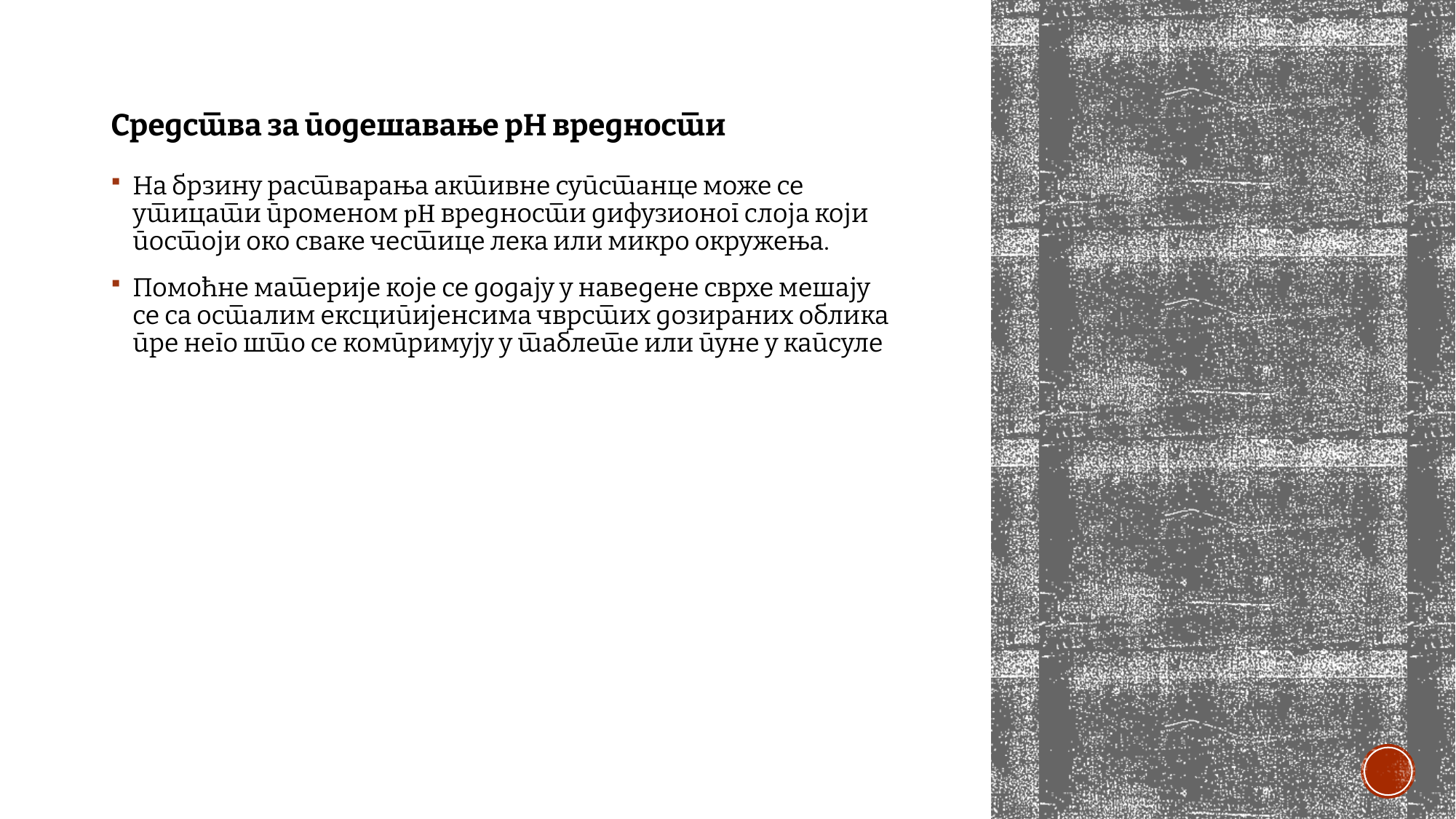

Средства за подешавање pH вредности
На брзину растварања активне супстанце може се утицати променом pH вредности дифузионог слоја који постоји око сваке честице лека или микро окружења.
Помоћне материје које се додају у наведене сврхе мешају се са осталим ексципијенсима чврстих дозираних облика пре него што се компримују у таблете или пуне у капсуле